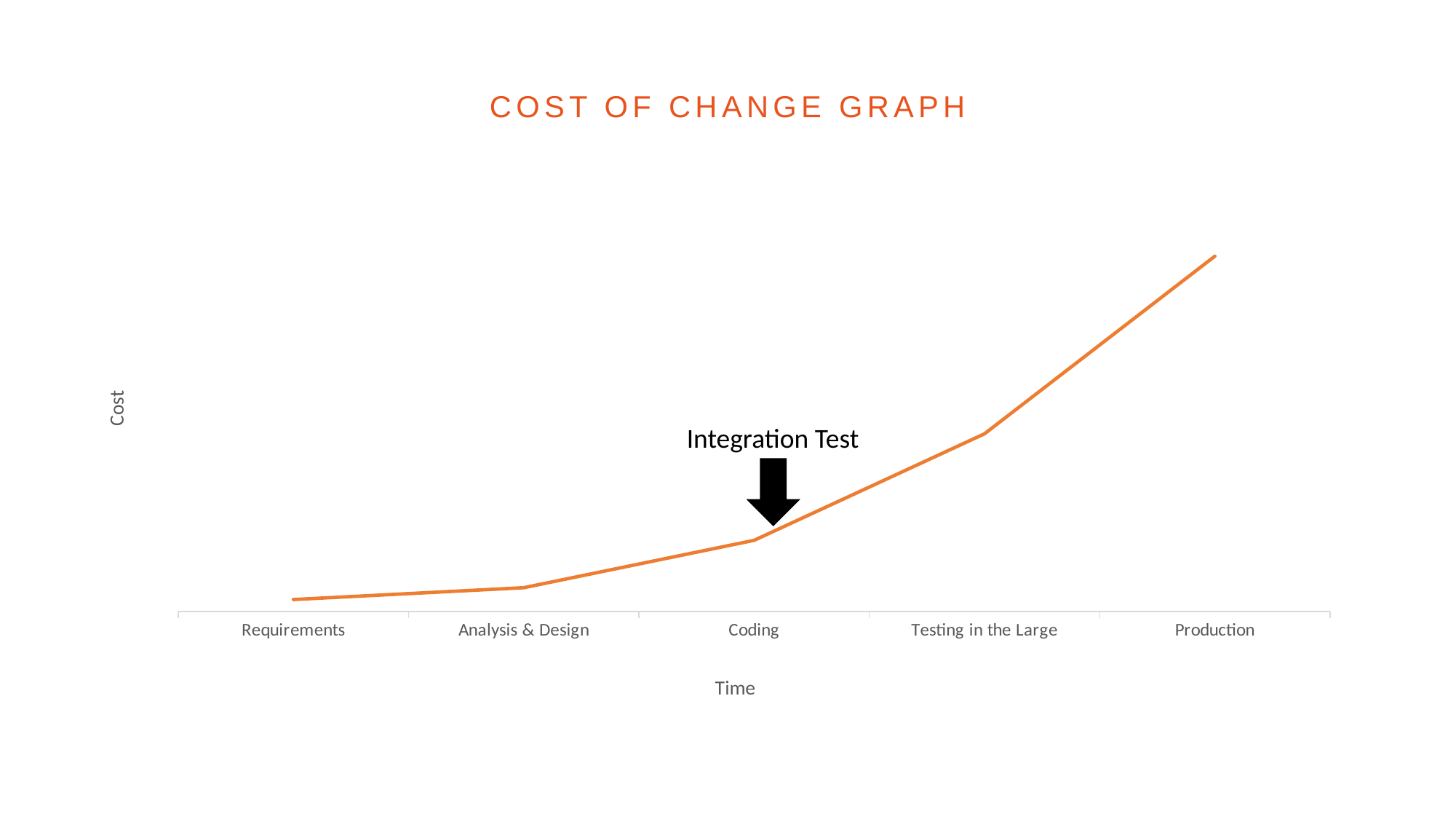

# COST OF CHANGE GRAPH

### Chart

| Category | Cost |
|---|---|
| Requirements | 1.0 |
| Analysis & Design | 2.0 |
| Coding | 6.0 |
| Testing in the Large | 15.0 |
| Production | 30.0 |
Integration Test